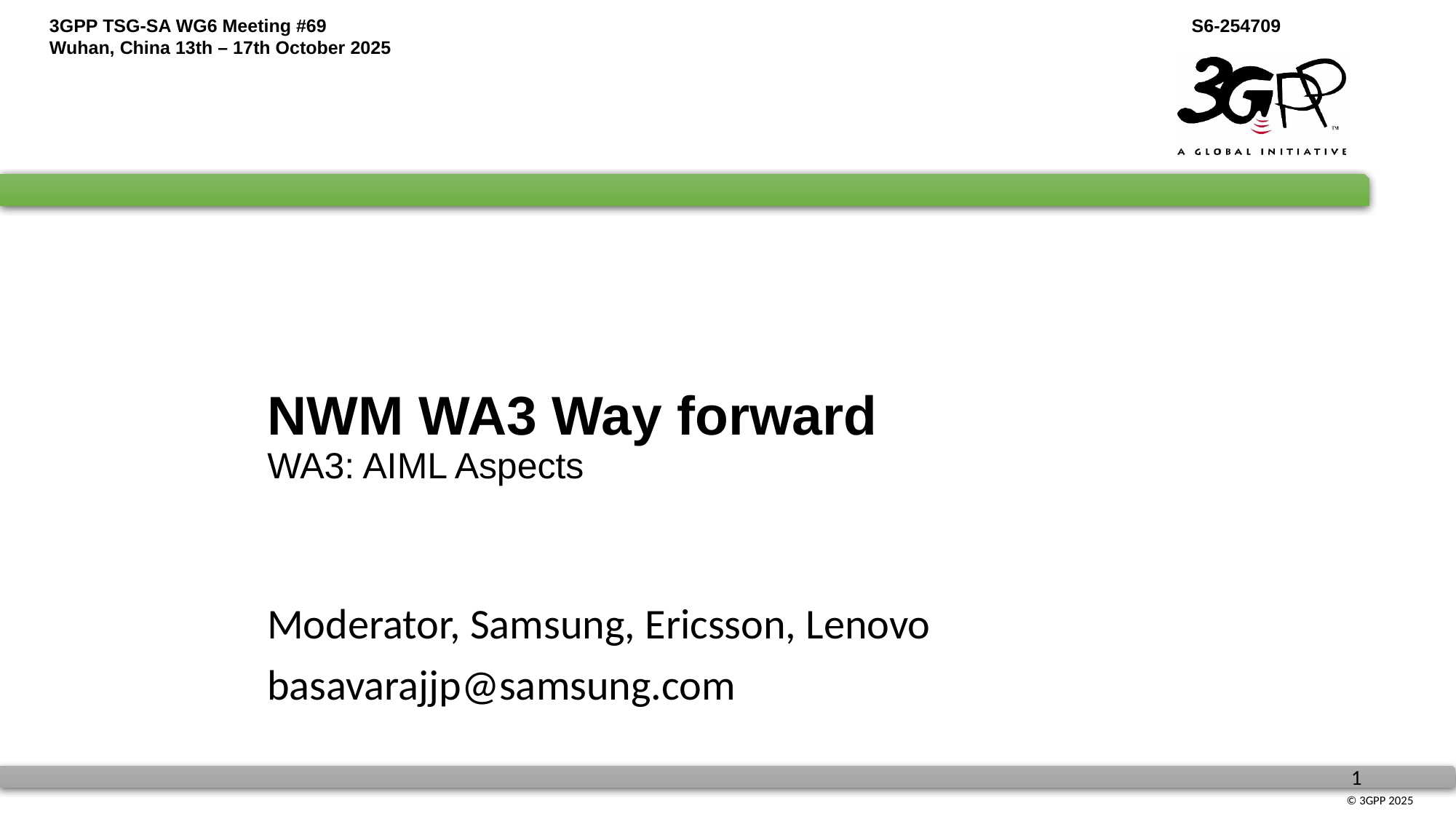

NWM WA3 Way forward
WA3: AIML Aspects
Moderator, Samsung, Ericsson, Lenovo
basavarajjp@samsung.com